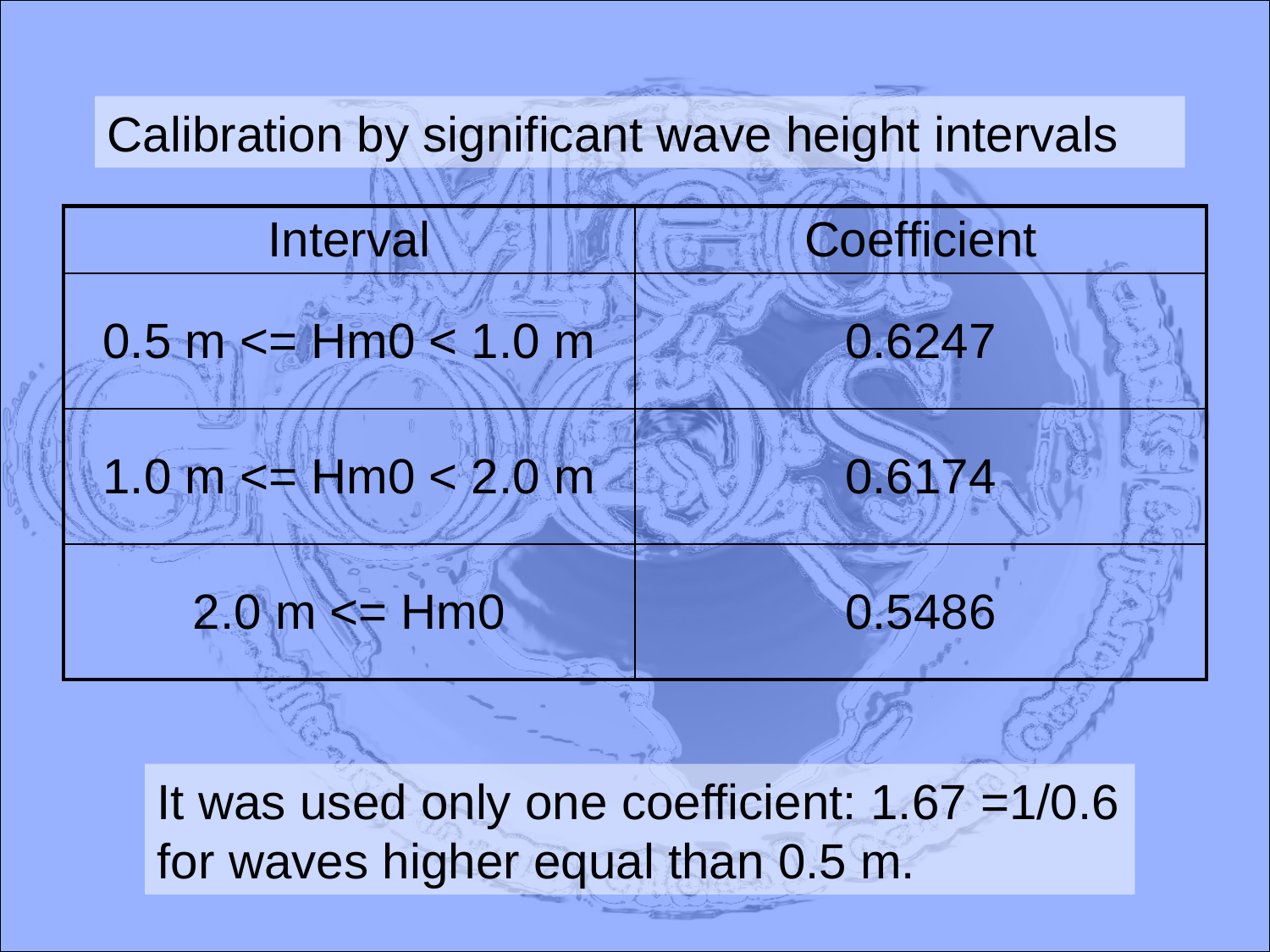

Calibration by significant wave height intervals
| Interval | Coefficient |
| --- | --- |
| 0.5 m <= Hm0 < 1.0 m | 0.6247 |
| 1.0 m <= Hm0 < 2.0 m | 0.6174 |
| 2.0 m <= Hm0 | 0.5486 |
It was used only one coefficient: 1.67 =1/0.6 for waves higher equal than 0.5 m.